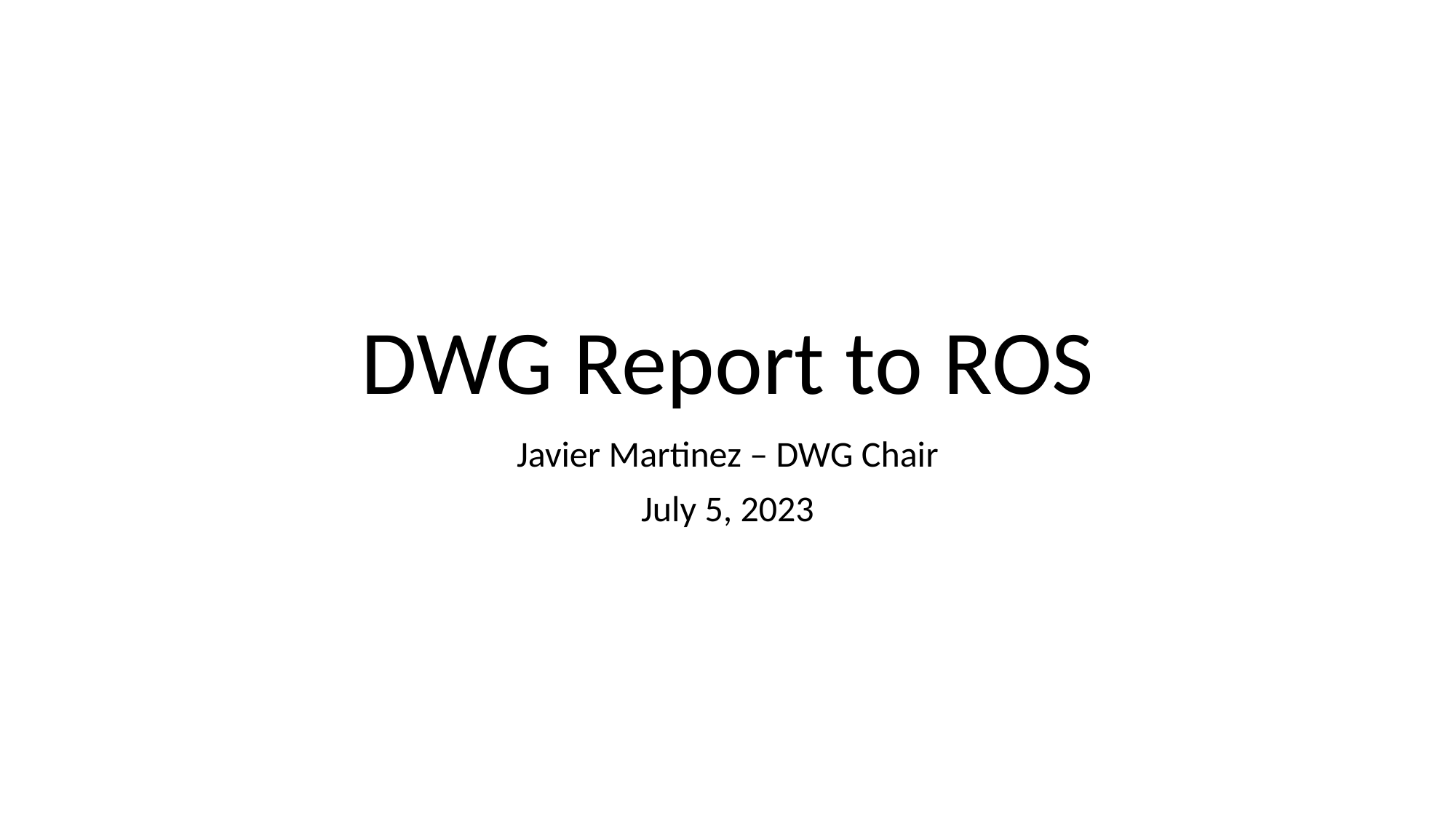

# DWG Report to ROS
Javier Martinez – DWG Chair
July 5, 2023